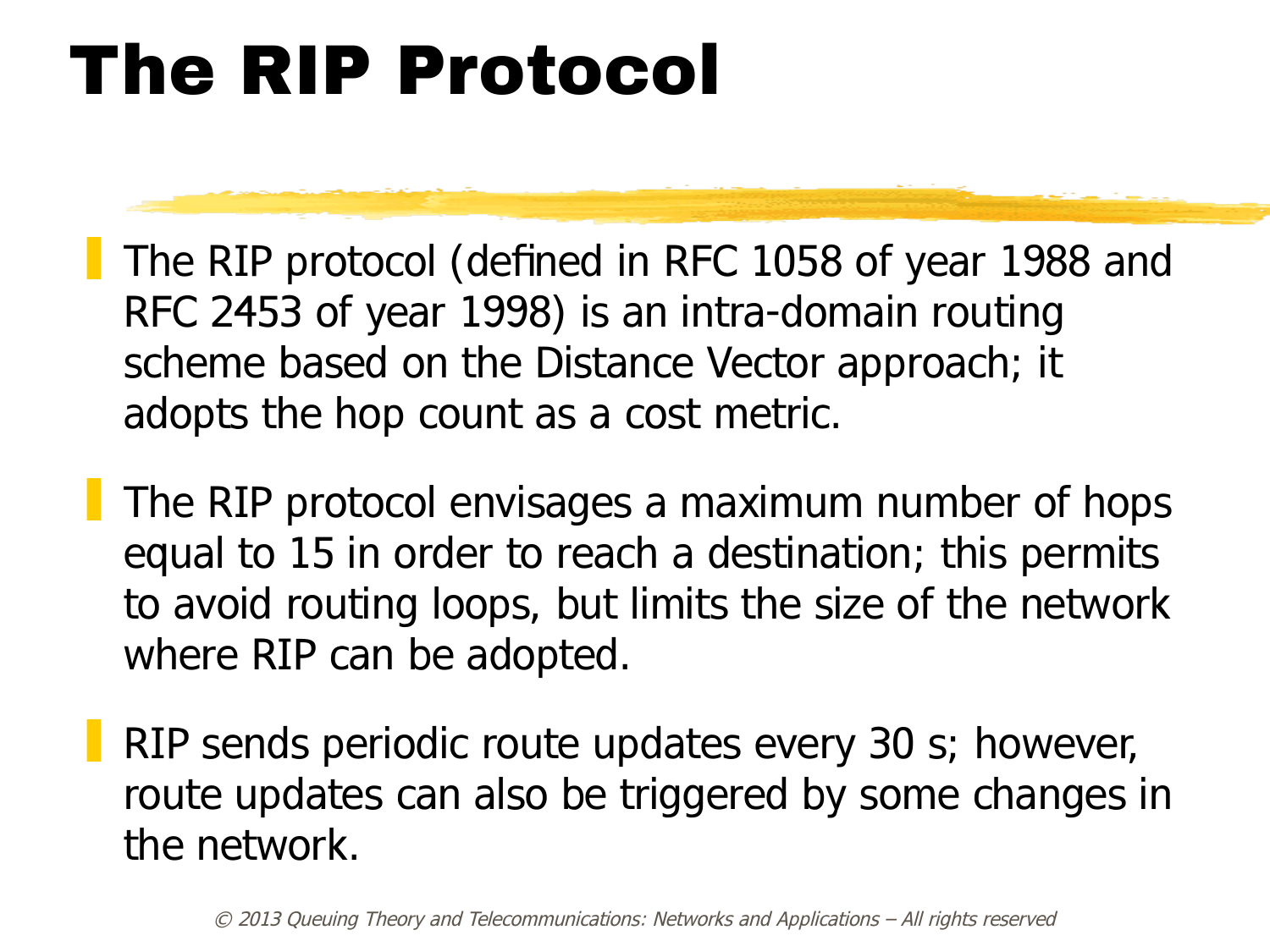

# The RIP Protocol
The RIP protocol (defined in RFC 1058 of year 1988 and RFC 2453 of year 1998) is an intra-domain routing scheme based on the Distance Vector approach; it adopts the hop count as a cost metric.

The RIP protocol envisages a maximum number of hops equal to 15 in order to reach a destination; this permits to avoid routing loops, but limits the size of the network where RIP can be adopted.

RIP sends periodic route updates every 30 s; however, route updates can also be triggered by some changes in the network.
© 2013 Queuing Theory and Telecommunications: Networks and Applications – All rights reserved